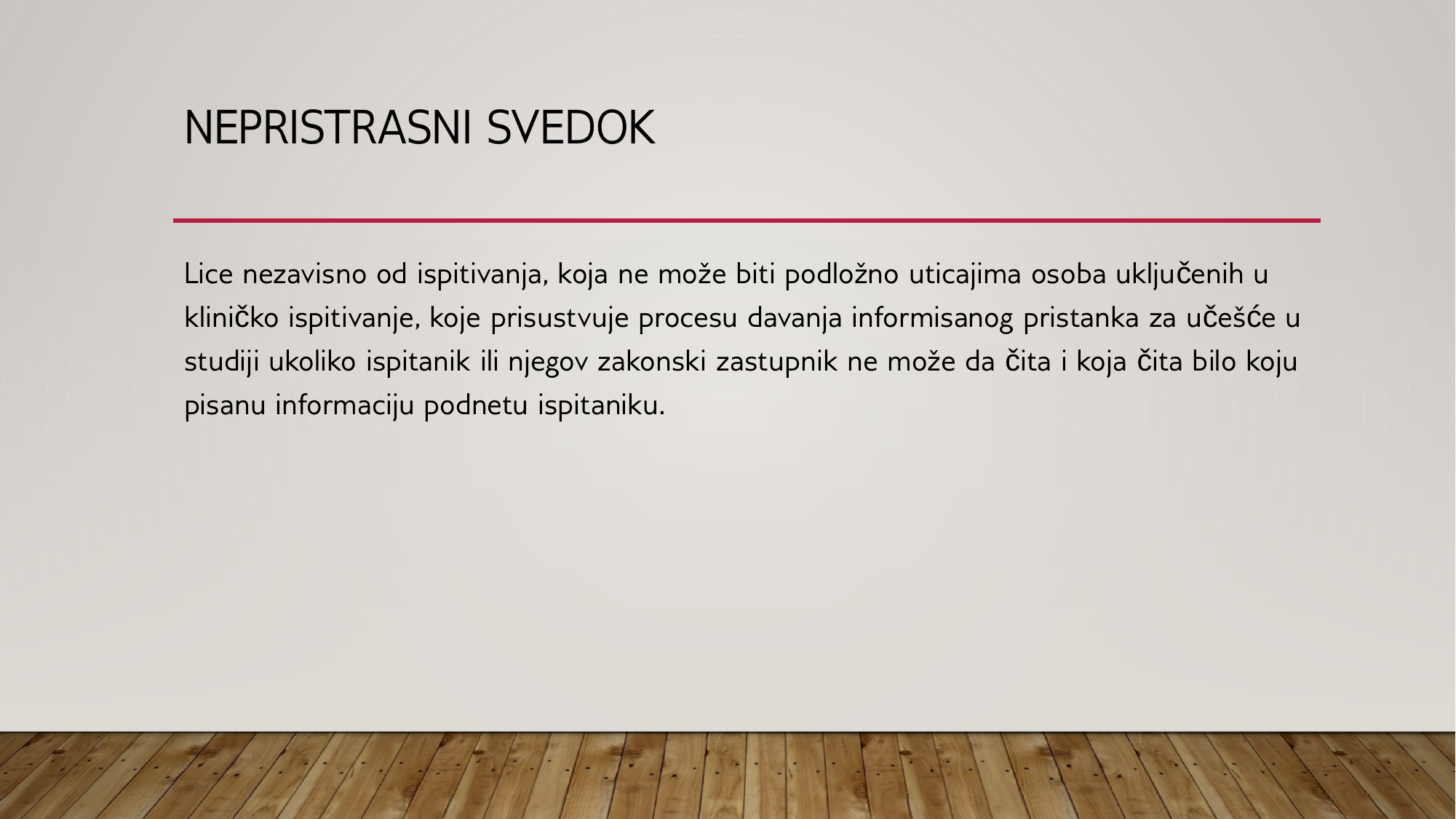

# Nepristrasni svedok
Lice nezavisno od ispitivanja, koja ne može biti podložno uticajima osoba uključenih u kliničko ispitivanje, koje prisustvuje procesu davanja informisanog pristanka za učešće u studiji ukoliko ispitanik ili njegov zakonski zastupnik ne može da čita i koja čita bilo koju pisanu informaciju podnetu ispitaniku.